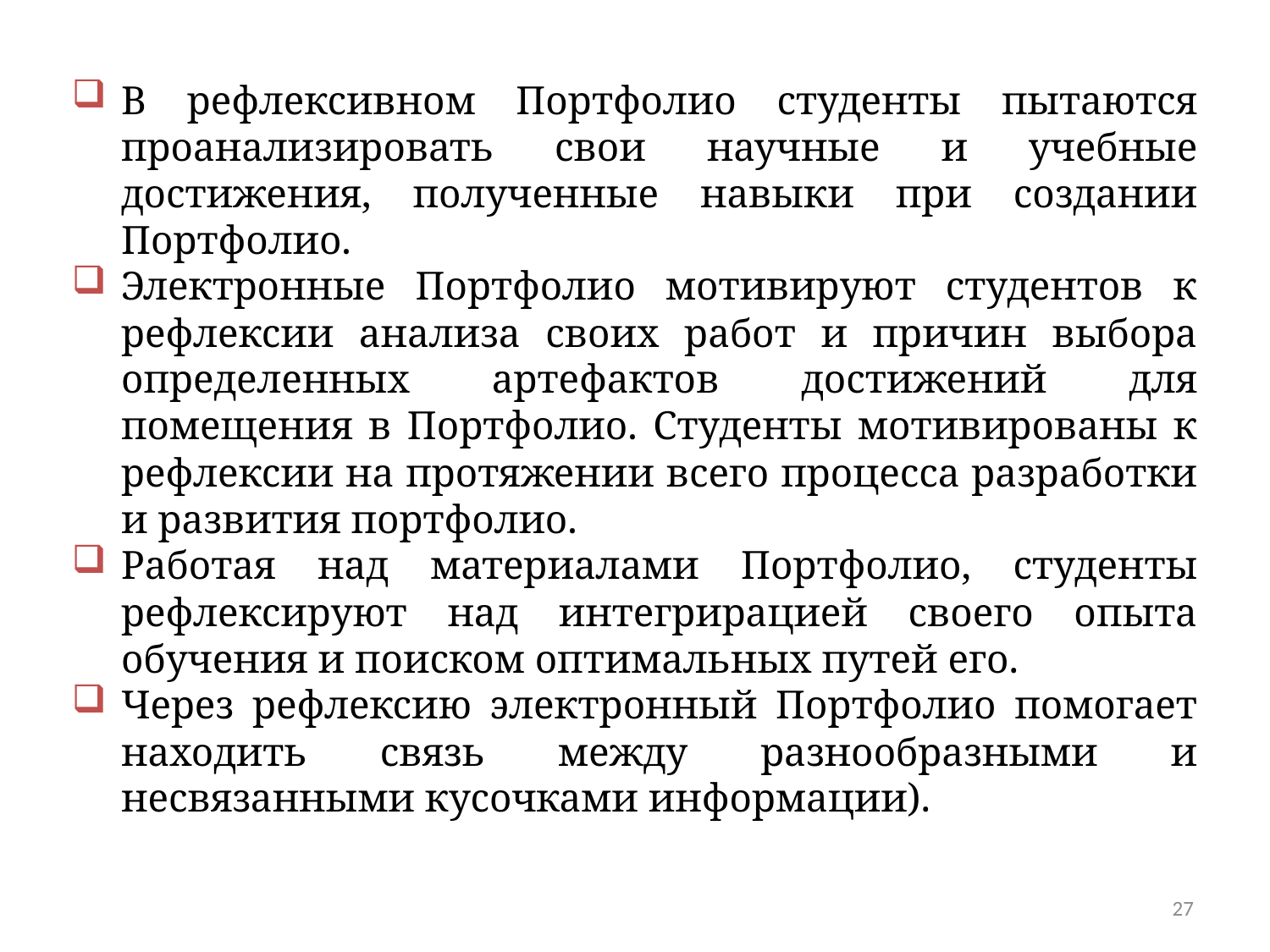

В рефлексивном Портфолио студенты пытаются проанализировать свои научные и учебные достижения, полученные навыки при создании Портфолио.
Электронные Портфолио мотивируют студентов к рефлексии анализа своих работ и причин выбора определенных артефактов достижений для помещения в Портфолио. Студенты мотивированы к рефлексии на протяжении всего процесса разработки и развития портфолио.
Работая над материалами Портфолио, студенты рефлексируют над интегрирацией своего опыта обучения и поиском оптимальных путей его.
Через рефлексию электронный Портфолио помогает находить связь между разнообразными и несвязанными кусочками информации).
27
27